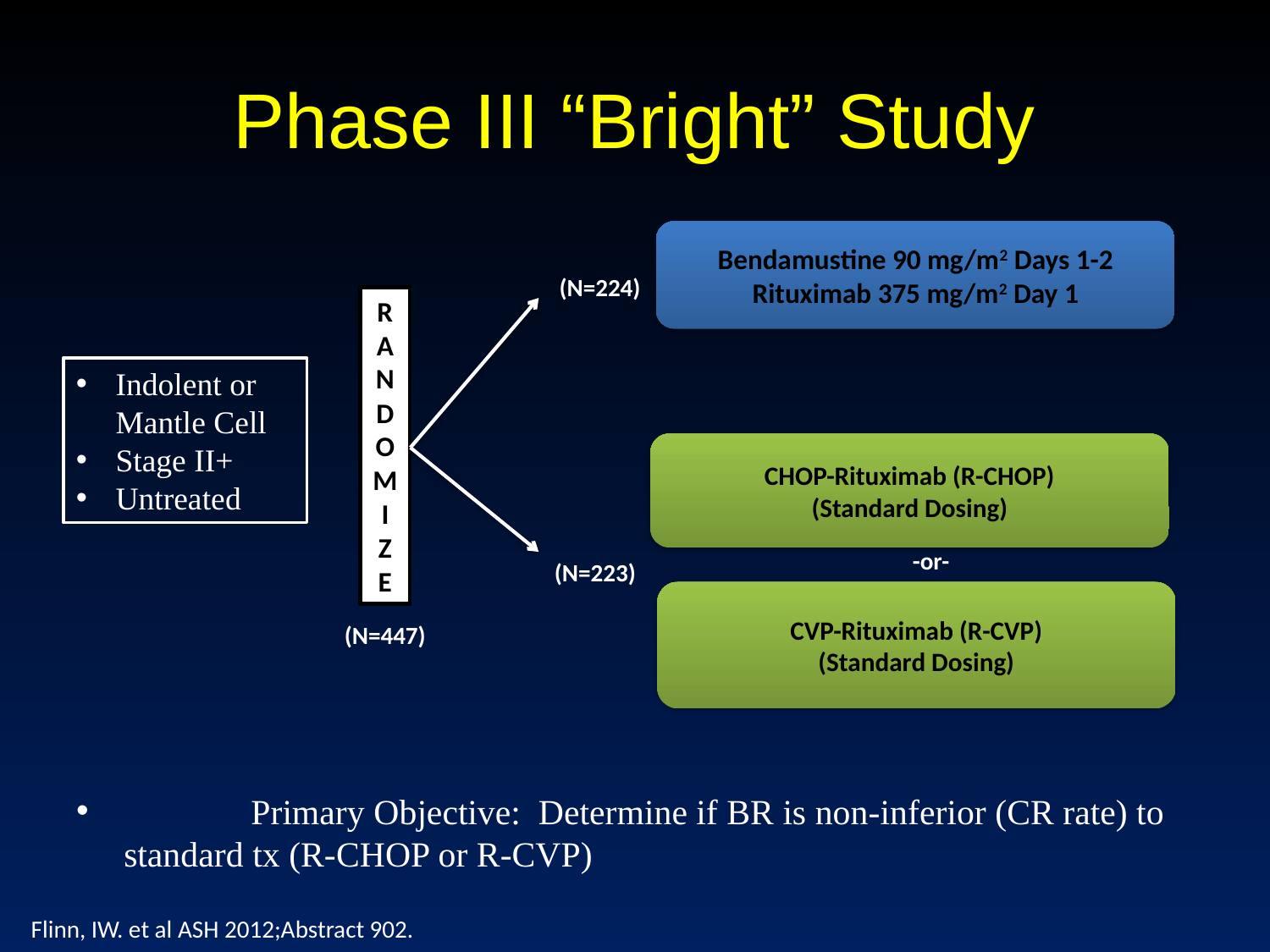

# Phase III “Bright” Study
Bendamustine 90 mg/m2 Days 1-2
Rituximab 375 mg/m2 Day 1
(N=224)
R
A
N
D
O
M
I
Z
E
Indolent or Mantle Cell
Stage II+
Untreated
CHOP-Rituximab (R-CHOP)
(Standard Dosing)
-or-
(N=223)
CVP-Rituximab (R-CVP)
(Standard Dosing)
(N=447)
	Primary Objective:  Determine if BR is non-inferior (CR rate) to standard tx (R-CHOP or R-CVP)
Flinn, IW. et al ASH 2012;Abstract 902.